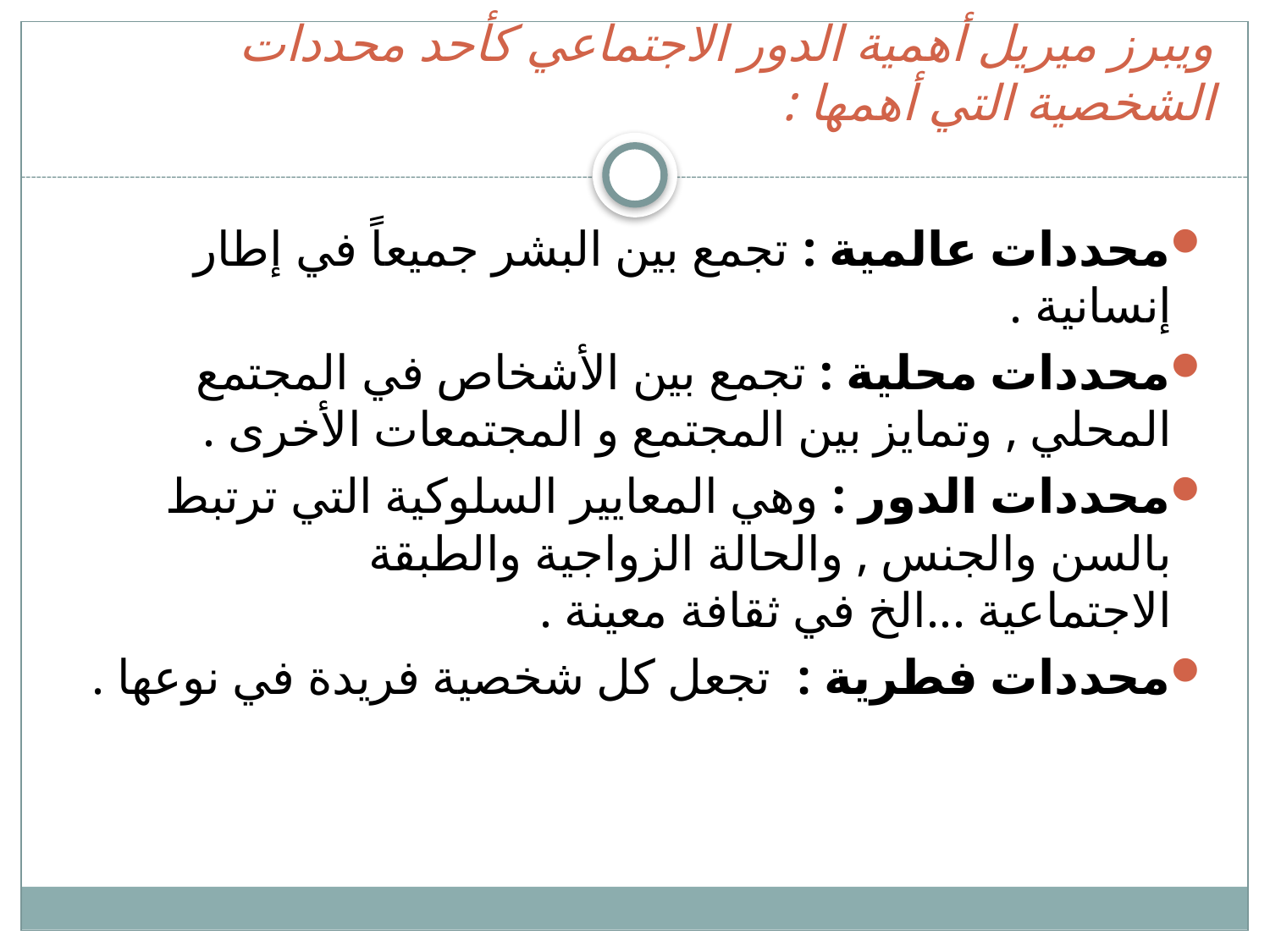

# ويبرز ميريل أهمية الدور الاجتماعي كأحد محددات الشخصية التي أهمها :
محددات عالمية : تجمع بين البشر جميعاً في إطار إنسانية .
محددات محلية : تجمع بين الأشخاص في المجتمع المحلي , وتمايز بين المجتمع و المجتمعات الأخرى .
محددات الدور : وهي المعايير السلوكية التي ترتبط بالسن والجنس , والحالة الزواجية والطبقة الاجتماعية ...الخ في ثقافة معينة .
محددات فطرية :  تجعل كل شخصية فريدة في نوعها .